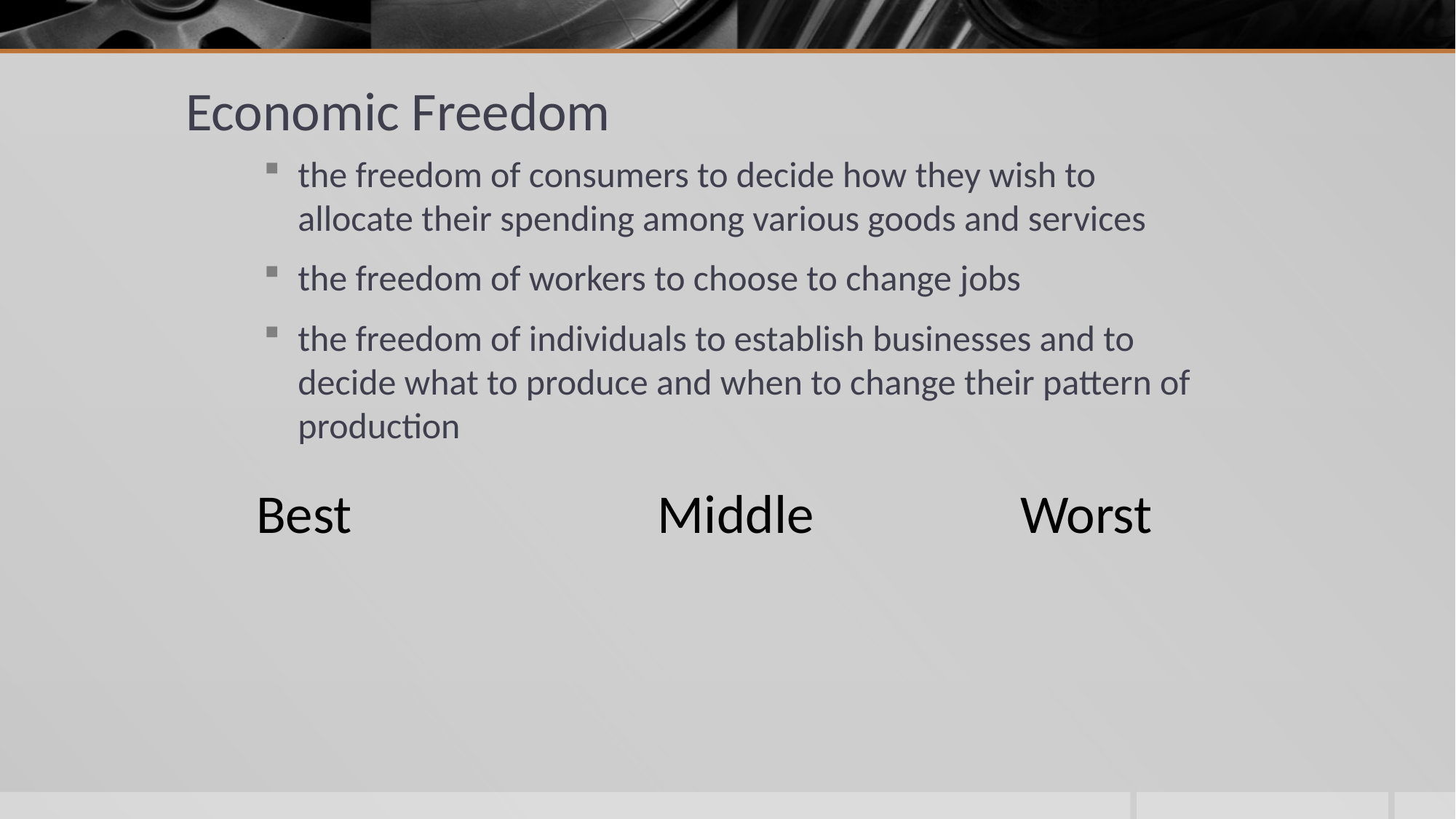

# Economic Freedom
the freedom of consumers to decide how they wish to allocate their spending among various goods and services
the freedom of workers to choose to change jobs
the freedom of individuals to establish businesses and to decide what to produce and when to change their pattern of production
Best 			      Middle		Worst